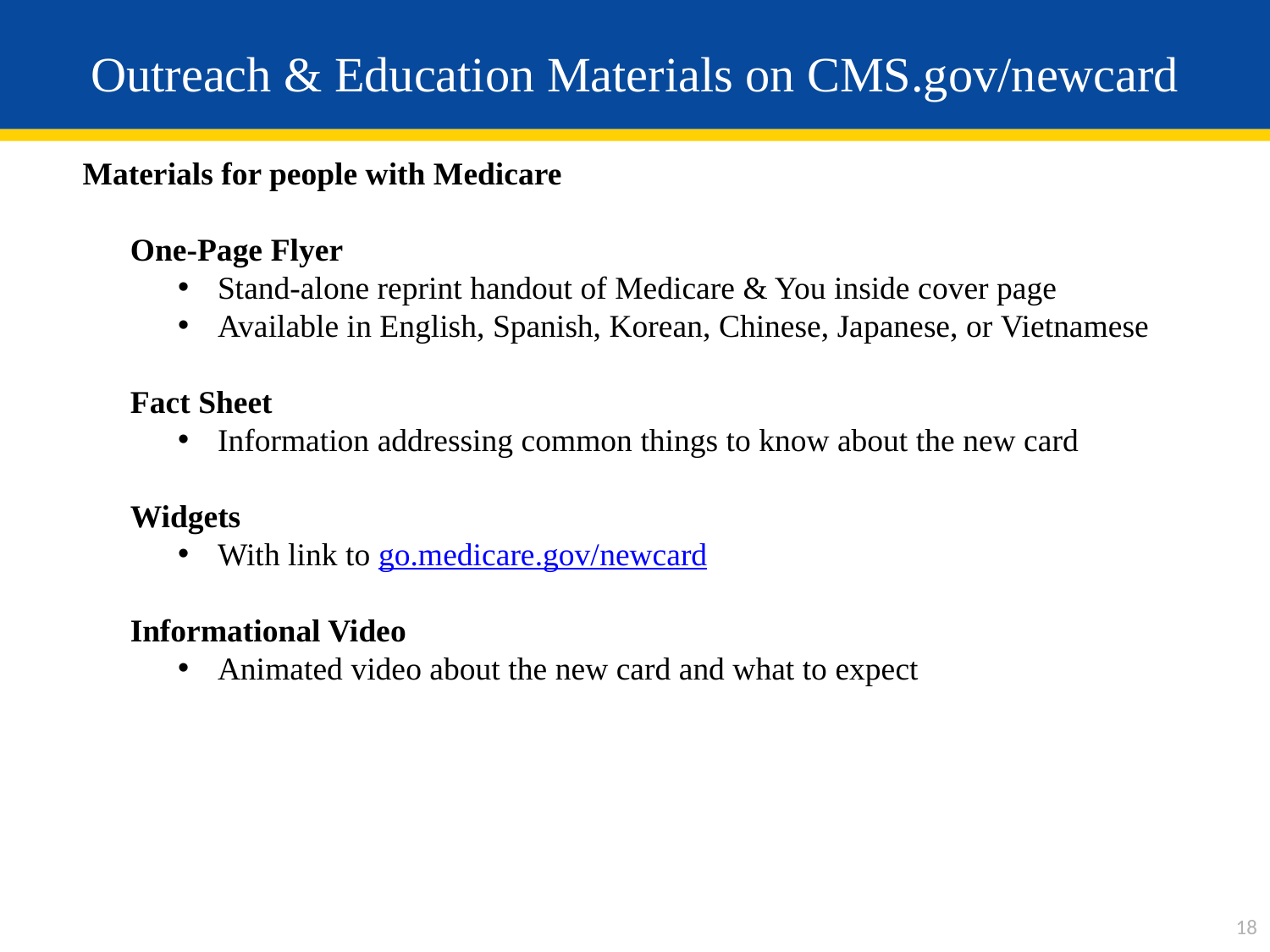

# Outreach & Education Materials on CMS.gov/newcard
Materials for people with Medicare

One-Page Flyer
Stand-alone reprint handout of Medicare & You inside cover page
Available in English, Spanish, Korean, Chinese, Japanese, or Vietnamese

Fact Sheet
Information addressing common things to know about the new card

Widgets
With link to go.medicare.gov/newcard

Informational Video
Animated video about the new card and what to expect

18